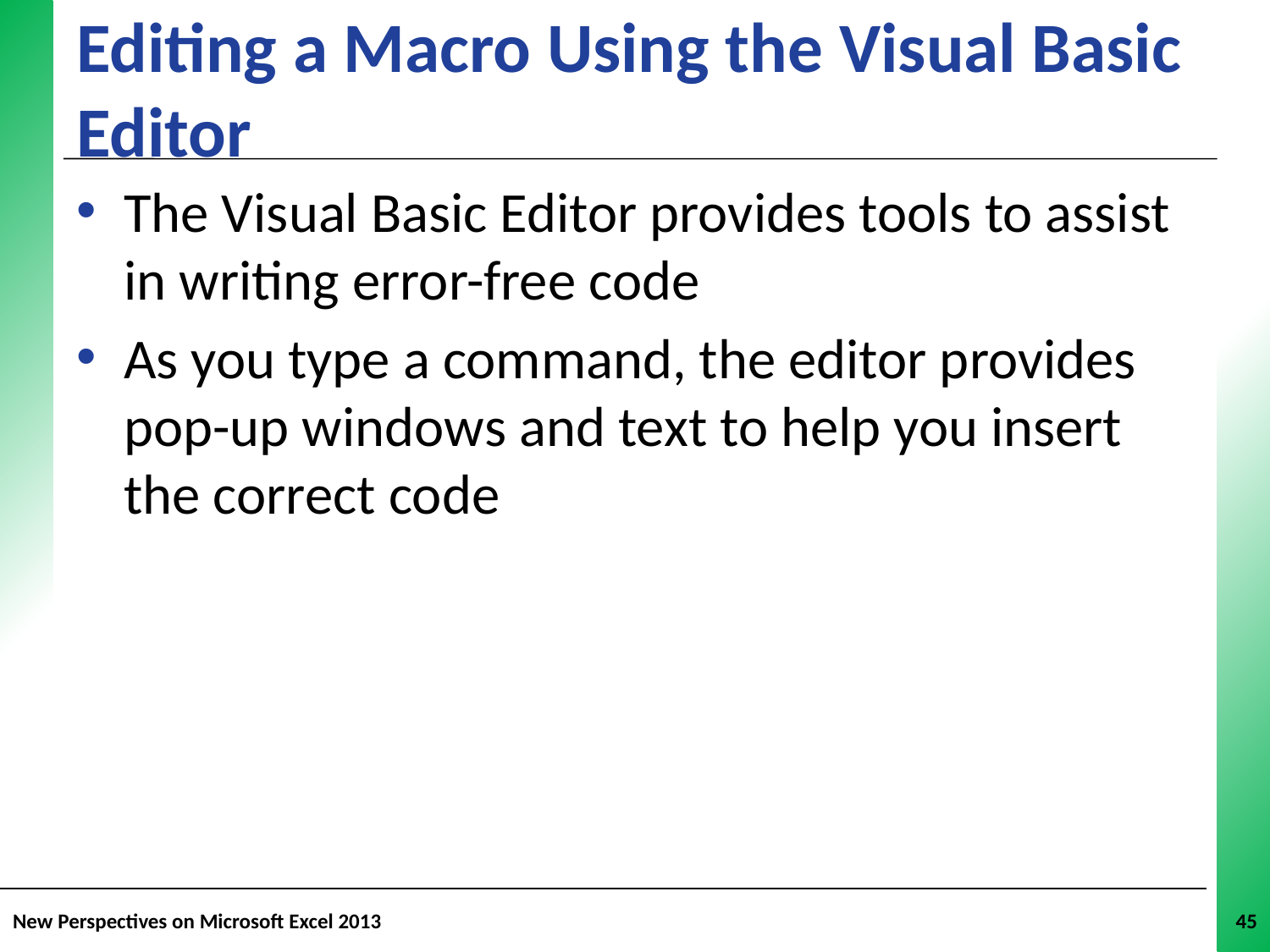

# Editing a Macro Using the Visual Basic Editor
The Visual Basic Editor provides tools to assist in writing error-free code
As you type a command, the editor provides pop-up windows and text to help you insert the correct code
New Perspectives on Microsoft Excel 2013
45